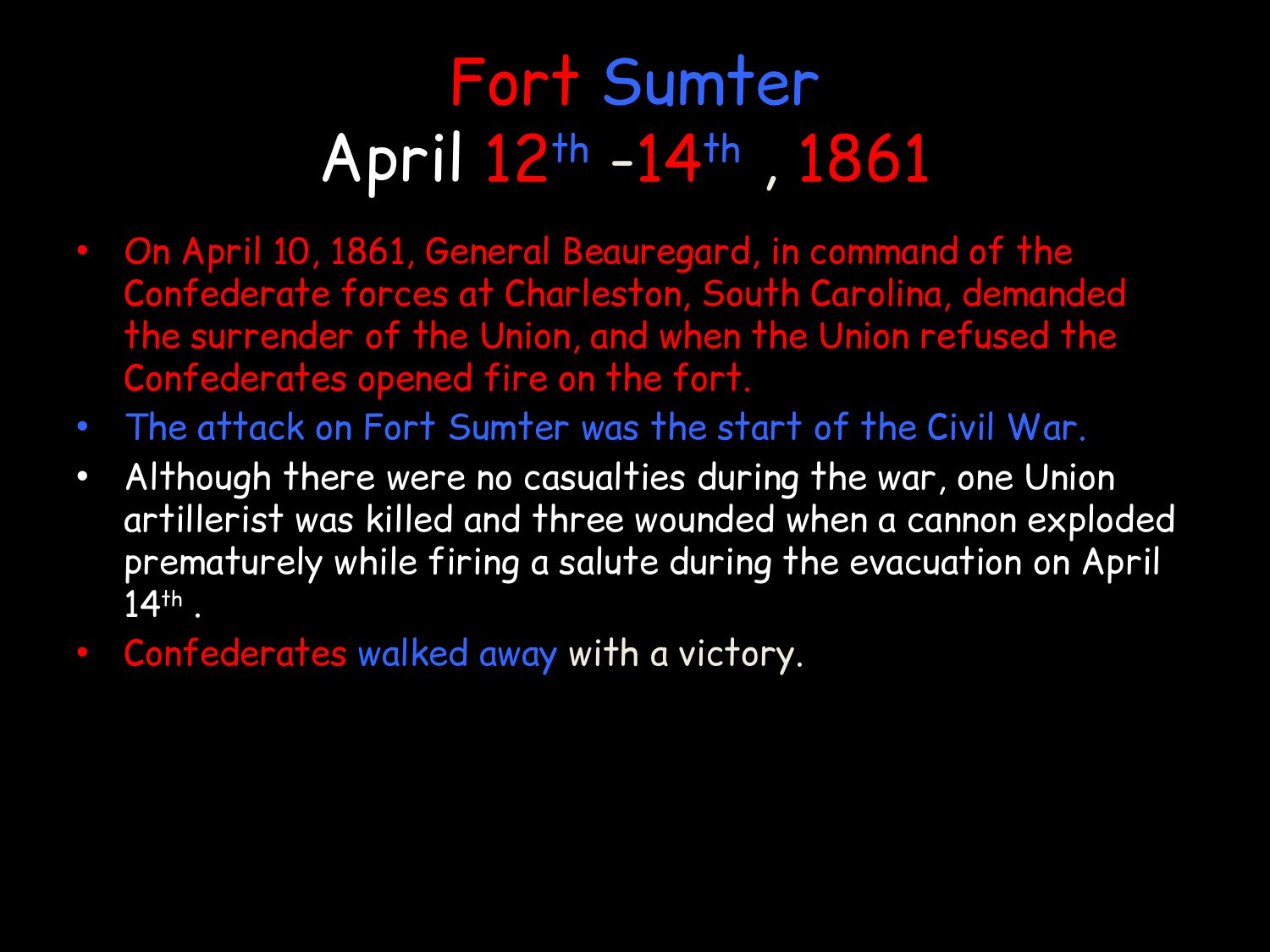

# Fort Sumter April 12th -14th , 1861
On April 10, 1861, General Beauregard, in command of the Confederate forces at Charleston, South Carolina, demanded the surrender of the Union, and when the Union refused the Confederates opened fire on the fort.
The attack on Fort Sumter was the start of the Civil War.
Although there were no casualties during the war, one Union artillerist was killed and three wounded when a cannon exploded prematurely while firing a salute during the evacuation on April 14th .
Confederates walked away with a victory.